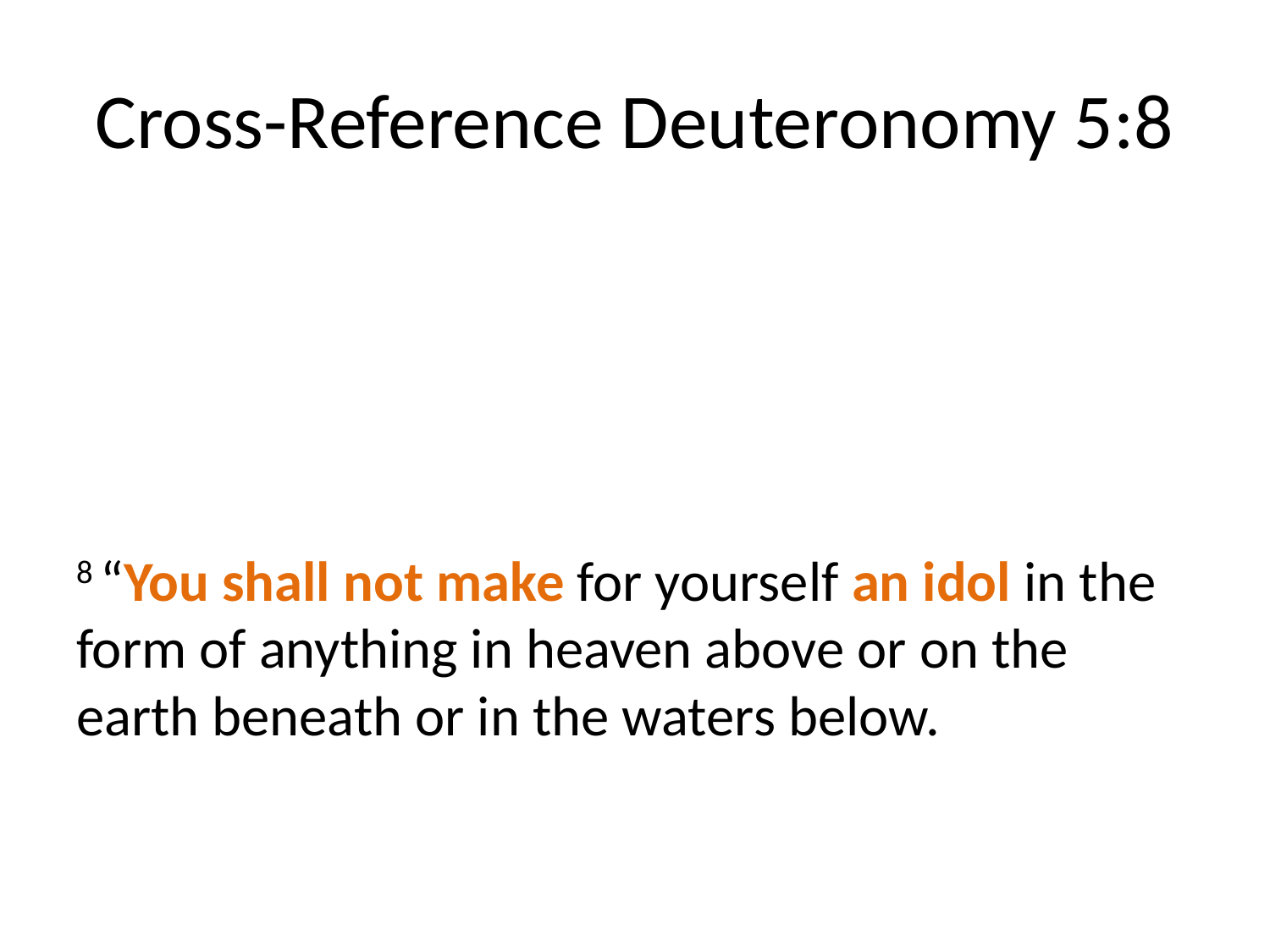

# Cross-Reference Deuteronomy 5:8

8 “You shall not make for yourself an idol in the form of anything in heaven above or on the earth beneath or in the waters below.